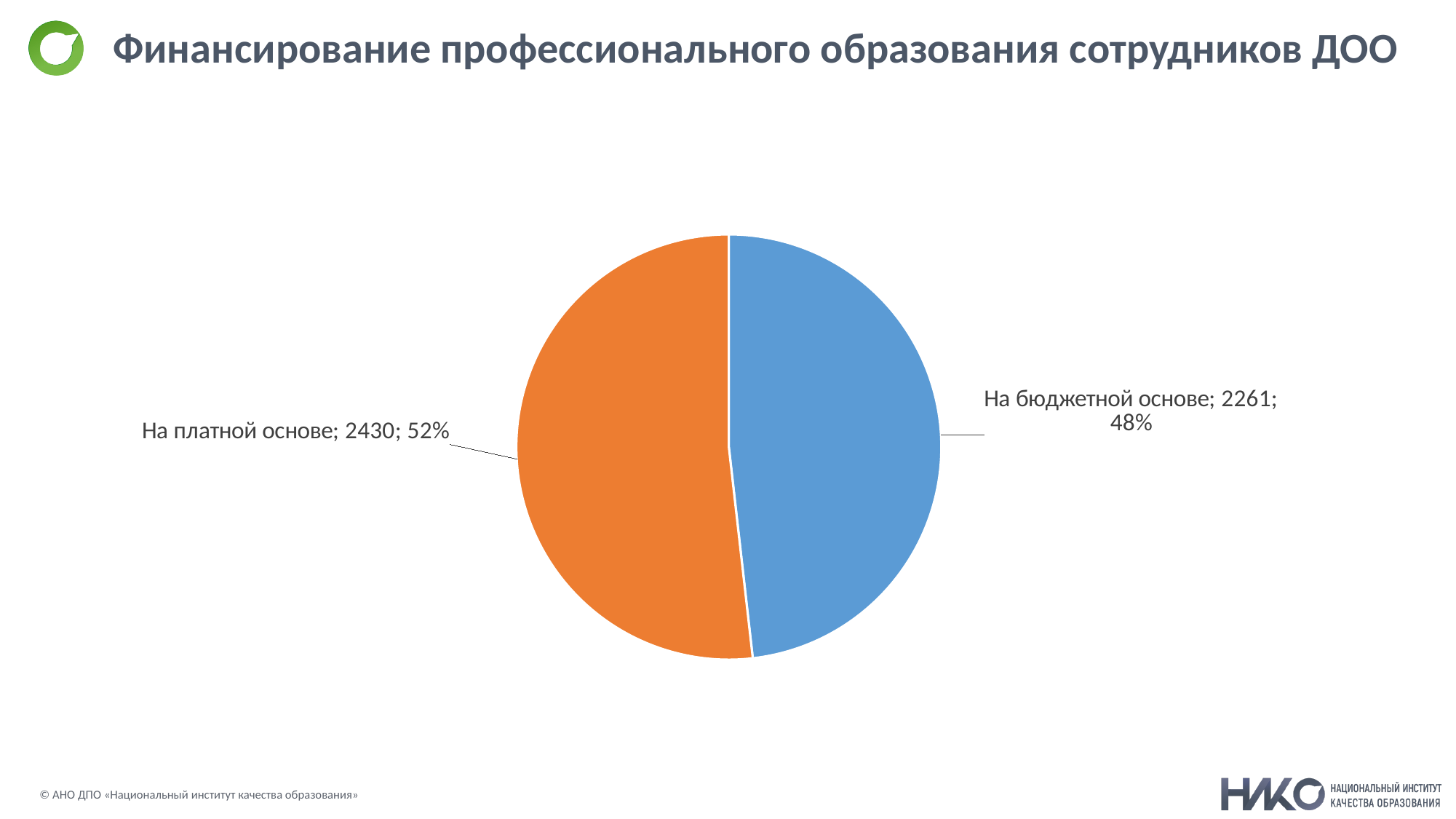

# Финансирование профессионального образования сотрудников ДОО

### Chart

| Category |  |
|---|---|
| На бюджетной основе | 2261.0 |
| На платной основе | 2430.0 |